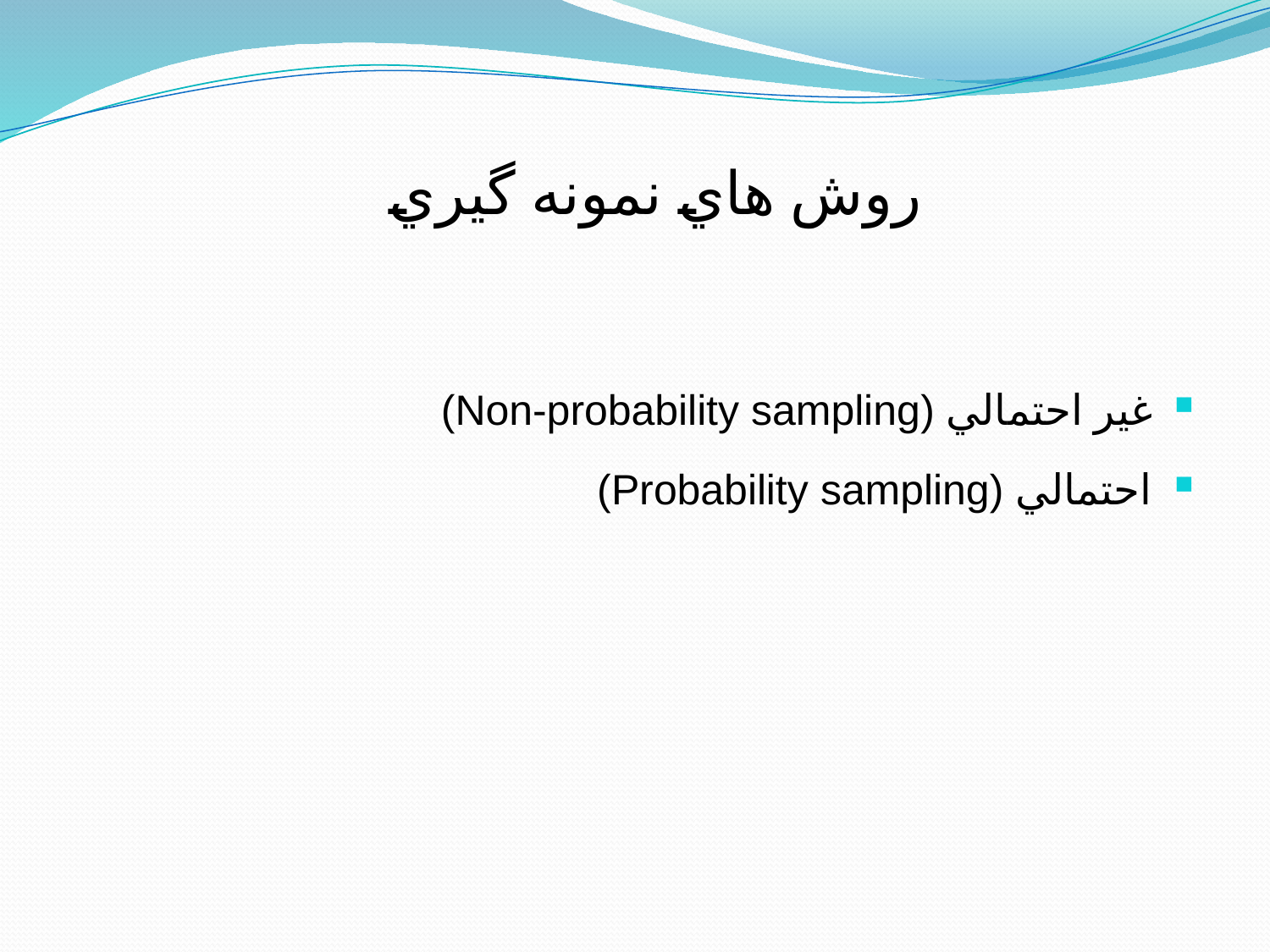

روش هاي نمونه گيري
 غير احتمالي (Non-probability sampling)
 احتمالي (Probability sampling)